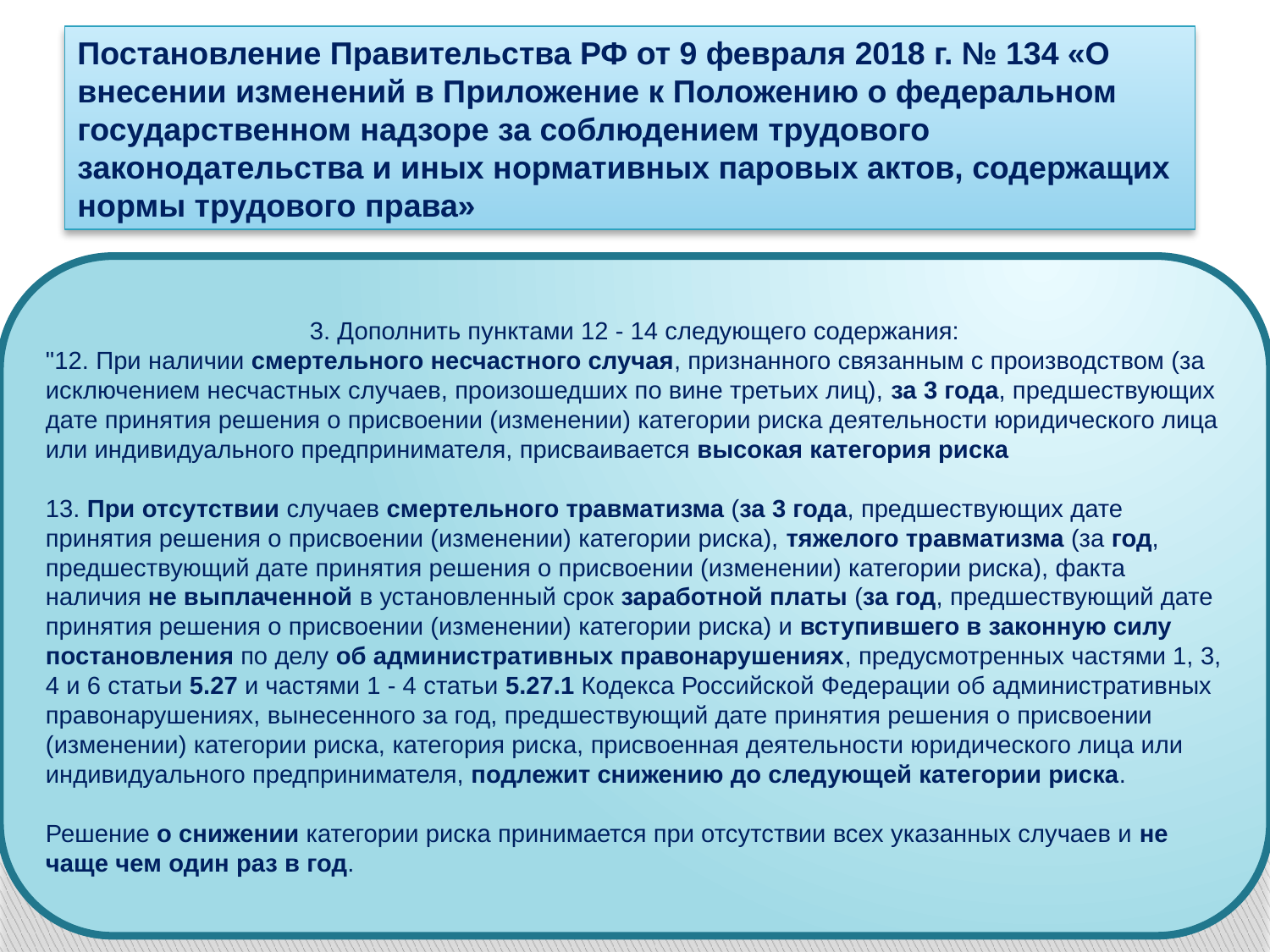

Постановление Правительства РФ от 9 февраля 2018 г. № 134 «О внесении изменений в Приложение к Положению о федеральном государственном надзоре за соблюдением трудового законодательства и иных нормативных паровых актов, содержащих нормы трудового права»
3. Дополнить пунктами 12 - 14 следующего содержания:
"12. При наличии смертельного несчастного случая, признанного связанным с производством (за исключением несчастных случаев, произошедших по вине третьих лиц), за 3 года, предшествующих дате принятия решения о присвоении (изменении) категории риска деятельности юридического лица или индивидуального предпринимателя, присваивается высокая категория риска

13. При отсутствии случаев смертельного травматизма (за 3 года, предшествующих дате принятия решения о присвоении (изменении) категории риска), тяжелого травматизма (за год, предшествующий дате принятия решения о присвоении (изменении) категории риска), факта наличия не выплаченной в установленный срок заработной платы (за год, предшествующий дате принятия решения о присвоении (изменении) категории риска) и вступившего в законную силу постановления по делу об административных правонарушениях, предусмотренных частями 1, 3, 4 и 6 статьи 5.27 и частями 1 - 4 статьи 5.27.1 Кодекса Российской Федерации об административных правонарушениях, вынесенного за год, предшествующий дате принятия решения о присвоении (изменении) категории риска, категория риска, присвоенная деятельности юридического лица или индивидуального предпринимателя, подлежит снижению до следующей категории риска.

Решение о снижении категории риска принимается при отсутствии всех указанных случаев и не чаще чем один раз в год.